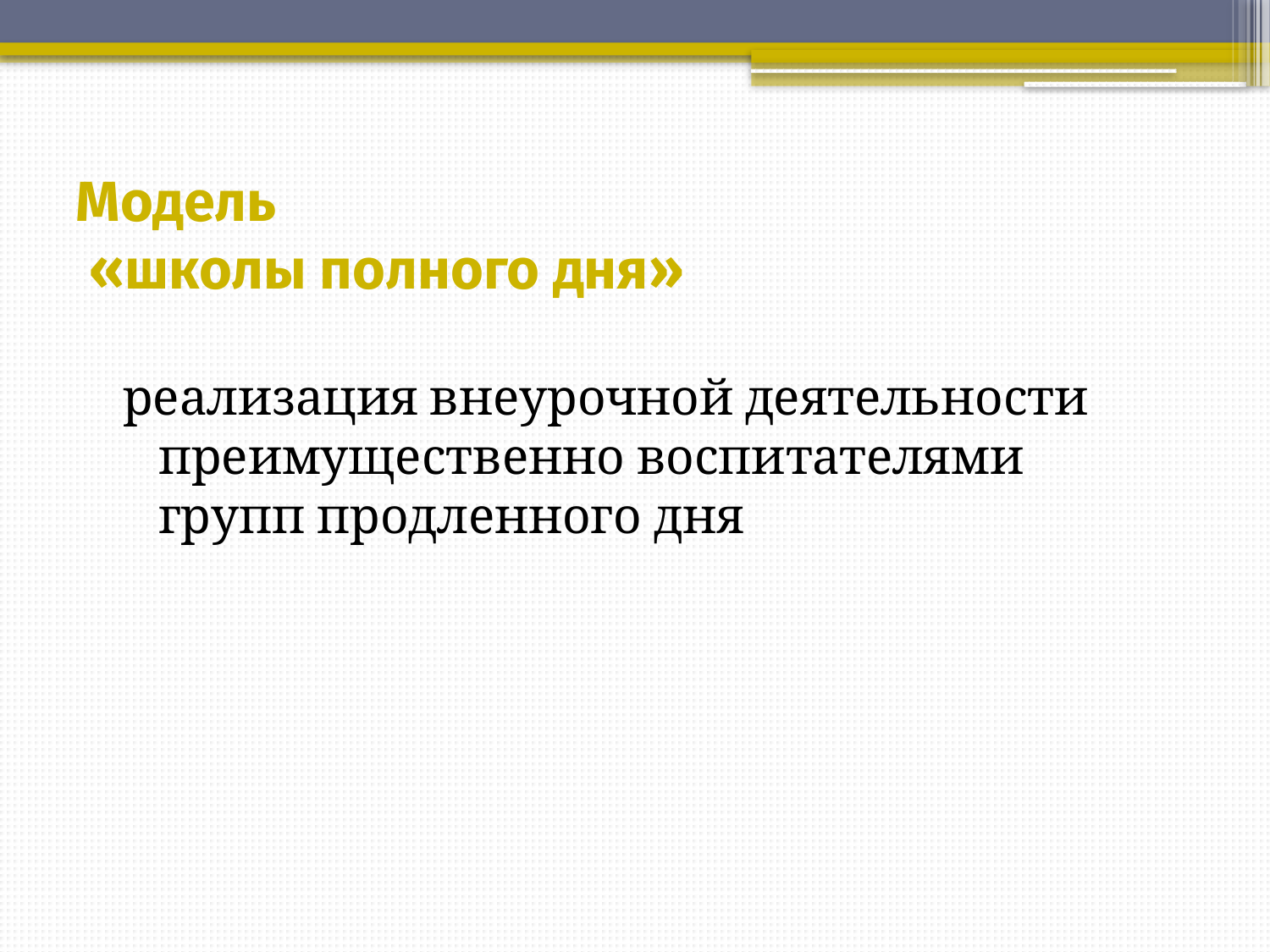

# Модель «школы полного дня»
реализация внеурочной деятельности преимущественно воспитателями групп продленного дня